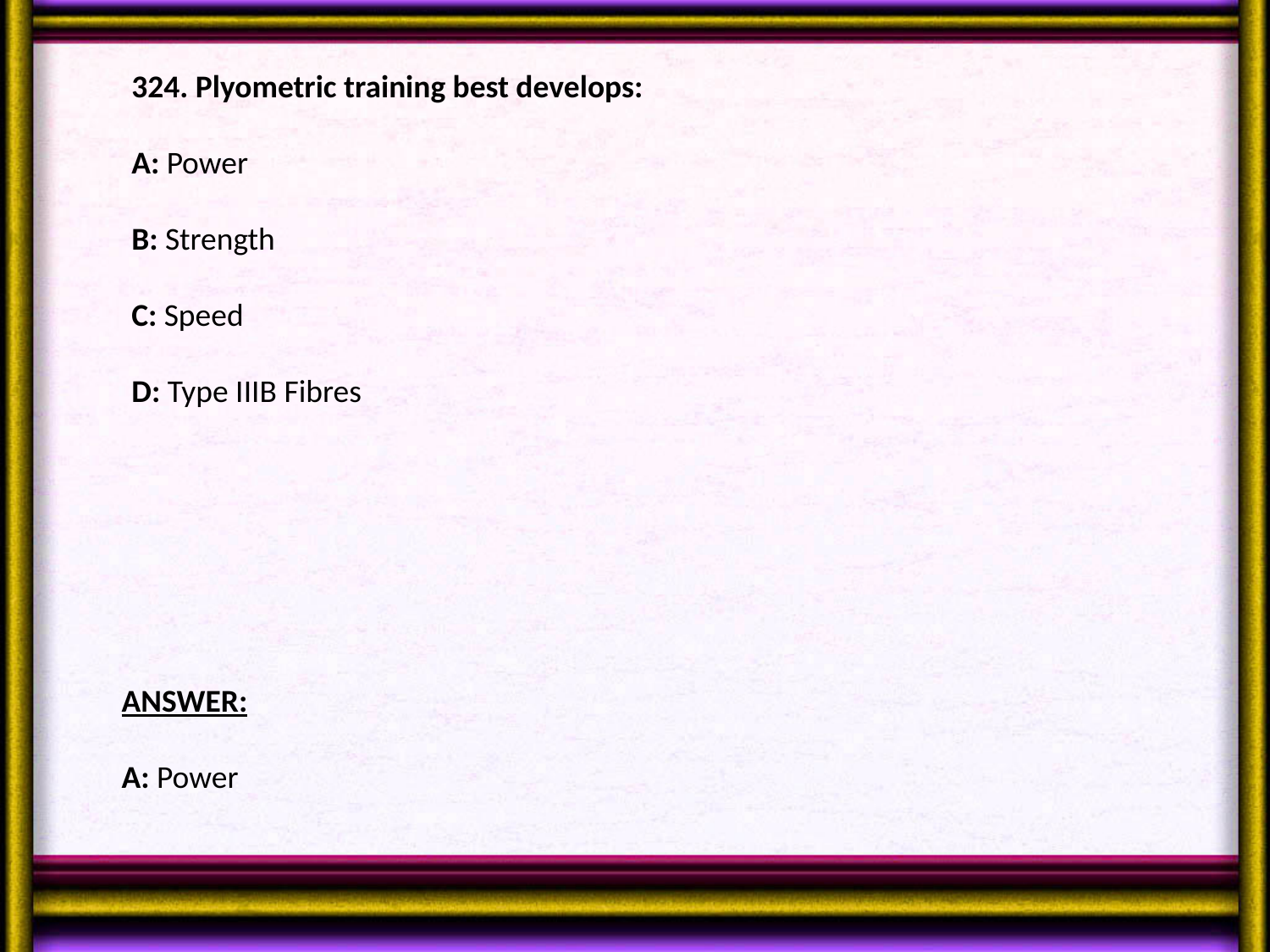

324. Plyometric training best develops:

A: Power

B: Strength

C: Speed

D: Type IIIB Fibres

ANSWER:

A: Power